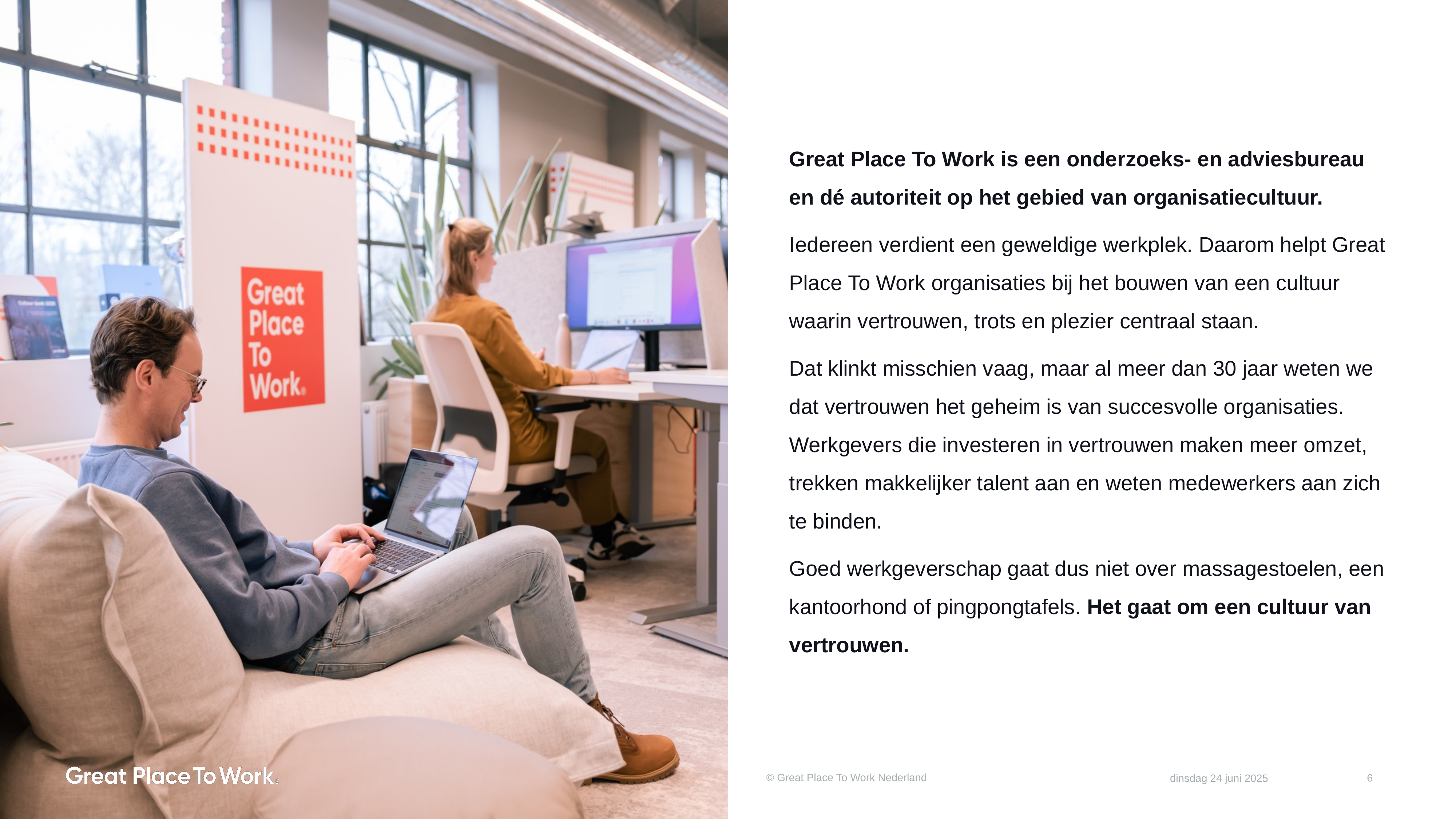

Great Place To Work is een onderzoeks- en adviesbureau en dé autoriteit op het gebied van organisatiecultuur.
Iedereen verdient een geweldige werkplek. Daarom helpt Great Place To Work organisaties bij het bouwen van een cultuur waarin vertrouwen, trots en plezier centraal staan.
Dat klinkt misschien vaag, maar al meer dan 30 jaar weten we dat vertrouwen het geheim is van succesvolle organisaties. Werkgevers die investeren in vertrouwen maken meer omzet, trekken makkelijker talent aan en weten medewerkers aan zich te binden.
Goed werkgeverschap gaat dus niet over massagestoelen, een kantoorhond of pingpongtafels. Het gaat om een cultuur van vertrouwen.
© Great Place To Work Nederland
6
dinsdag 24 juni 2025